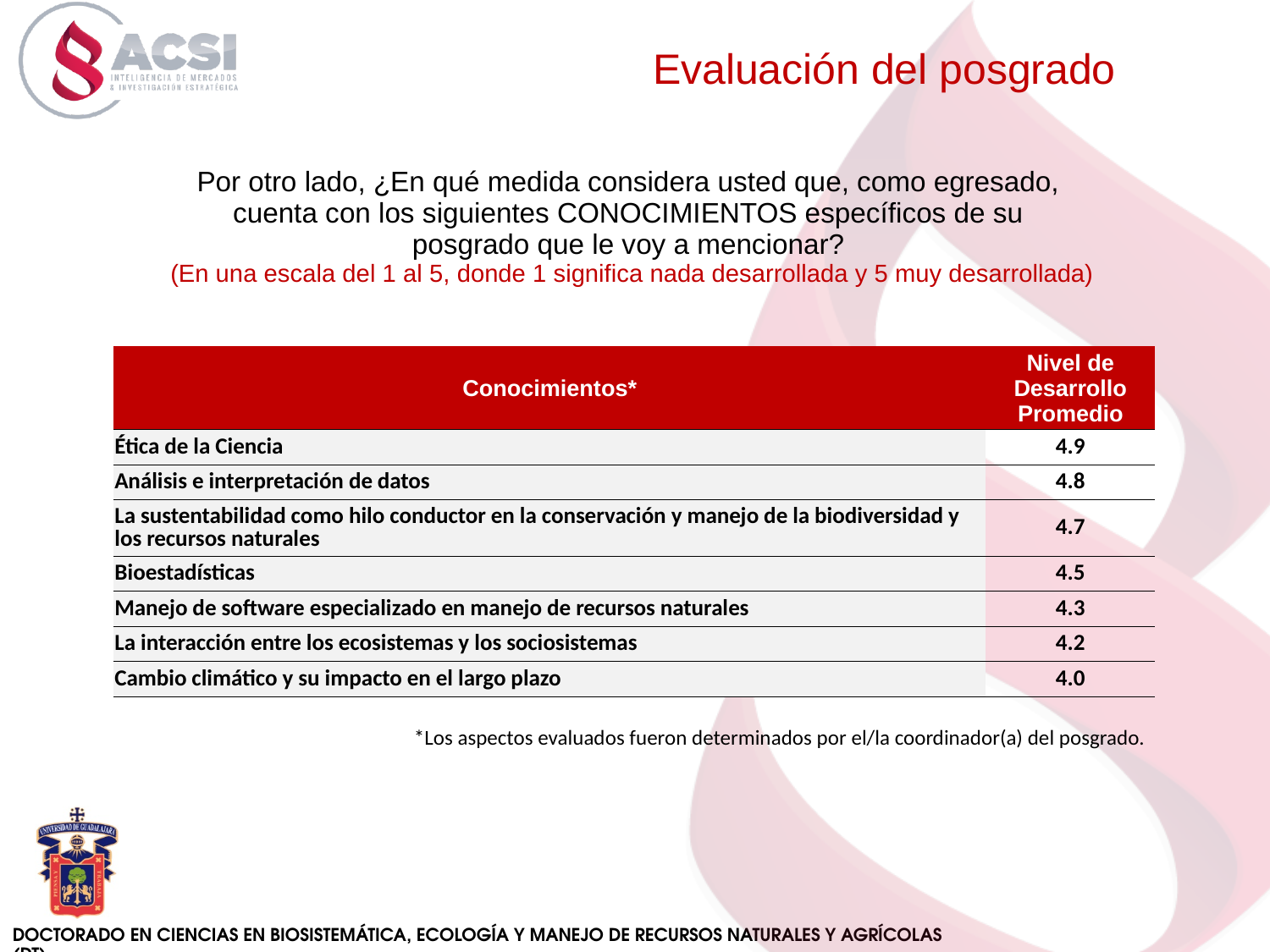

Evaluación del posgrado
Por otro lado, ¿En qué medida considera usted que, como egresado,
cuenta con los siguientes CONOCIMIENTOS específicos de su
posgrado que le voy a mencionar?
(En una escala del 1 al 5, donde 1 significa nada desarrollada y 5 muy desarrollada)
| Conocimientos\* | Nivel de Desarrollo Promedio |
| --- | --- |
| Ética de la Ciencia | 4.9 |
| Análisis e interpretación de datos | 4.8 |
| La sustentabilidad como hilo conductor en la conservación y manejo de la biodiversidad y los recursos naturales | 4.7 |
| Bioestadísticas | 4.5 |
| Manejo de software especializado en manejo de recursos naturales | 4.3 |
| La interacción entre los ecosistemas y los sociosistemas | 4.2 |
| Cambio climático y su impacto en el largo plazo | 4.0 |
*Los aspectos evaluados fueron determinados por el/la coordinador(a) del posgrado.